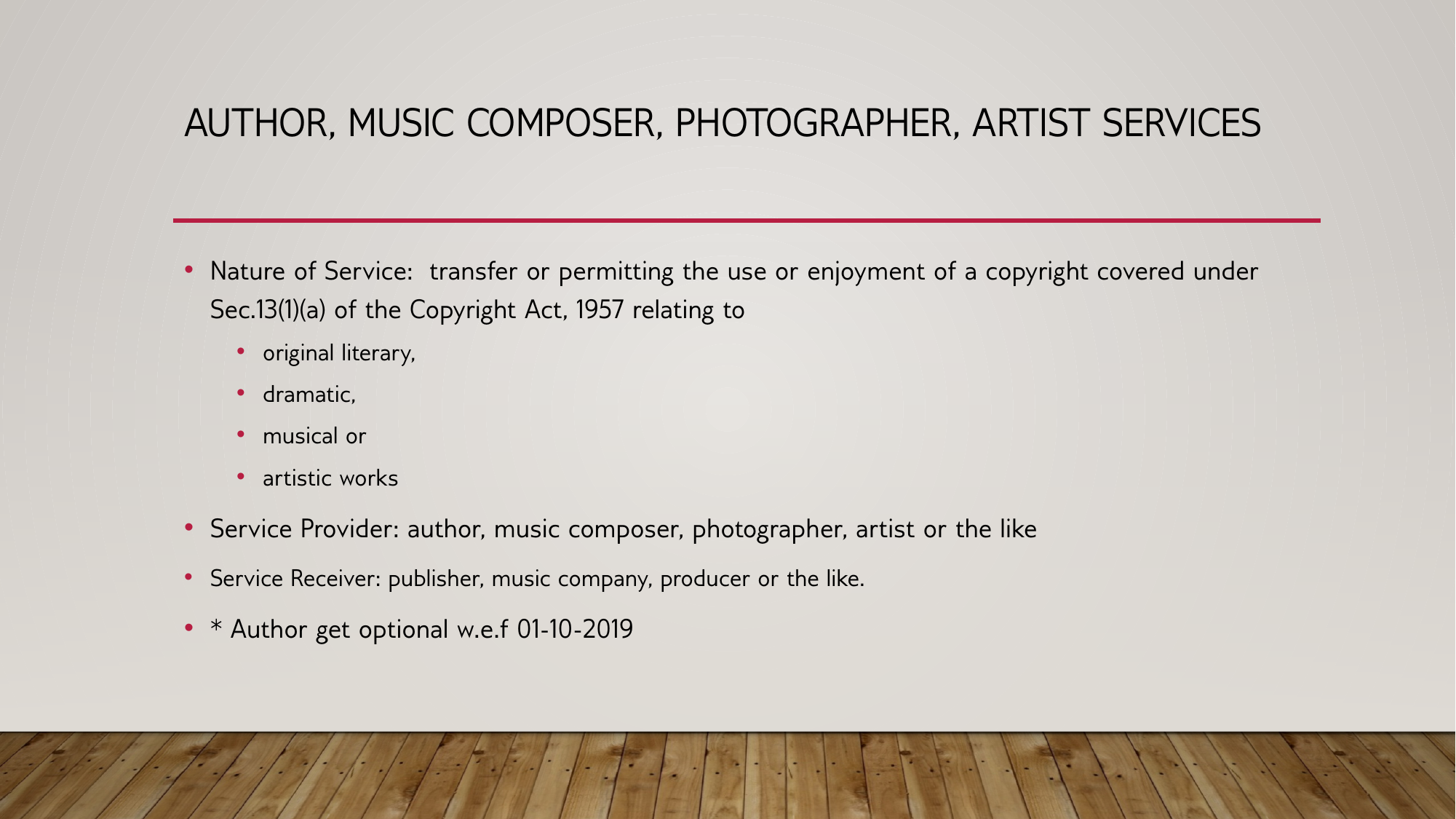

# author, music composer, photographer, artist services
Nature of Service:  transfer or permitting the use or enjoyment of a copyright covered under Sec.13(1)(a) of the Copyright Act, 1957 relating to
original literary,
dramatic,
musical or
artistic works
Service Provider: author, music composer, photographer, artist or the like
Service Receiver: publisher, music company, producer or the like.
* Author get optional w.e.f 01-10-2019